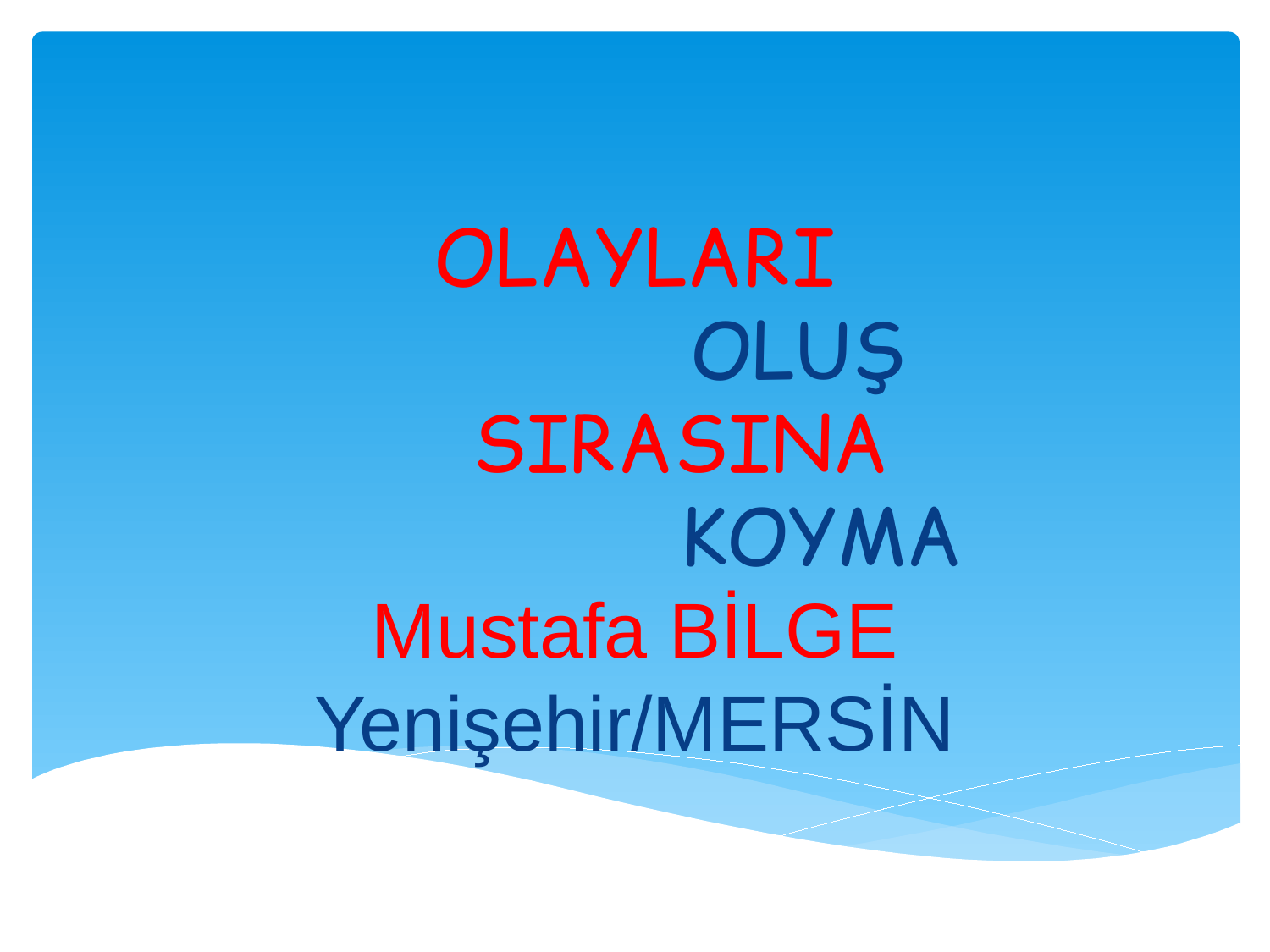

# OLAYLARI OLUŞ SIRASINA KOYMA Mustafa BİLGE Yenişehir/MERSİN